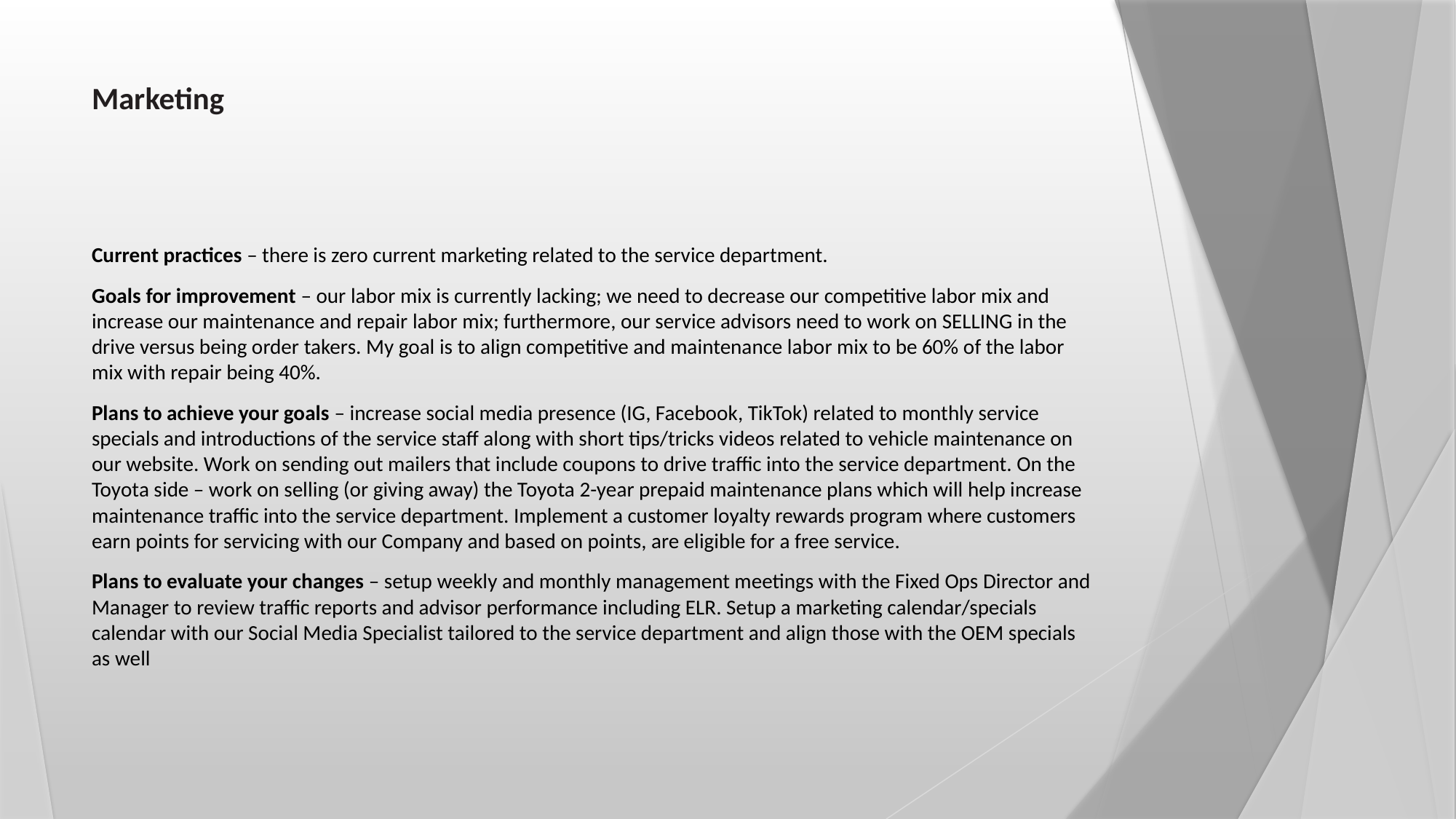

# Marketing

Current practices – there is zero current marketing related to the service department.
Goals for improvement – our labor mix is currently lacking; we need to decrease our competitive labor mix and increase our maintenance and repair labor mix; furthermore, our service advisors need to work on SELLING in the drive versus being order takers. My goal is to align competitive and maintenance labor mix to be 60% of the labor mix with repair being 40%.
Plans to achieve your goals – increase social media presence (IG, Facebook, TikTok) related to monthly service specials and introductions of the service staff along with short tips/tricks videos related to vehicle maintenance on our website. Work on sending out mailers that include coupons to drive traffic into the service department. On the Toyota side – work on selling (or giving away) the Toyota 2-year prepaid maintenance plans which will help increase maintenance traffic into the service department. Implement a customer loyalty rewards program where customers earn points for servicing with our Company and based on points, are eligible for a free service.
Plans to evaluate your changes – setup weekly and monthly management meetings with the Fixed Ops Director and Manager to review traffic reports and advisor performance including ELR. Setup a marketing calendar/specials calendar with our Social Media Specialist tailored to the service department and align those with the OEM specials as well